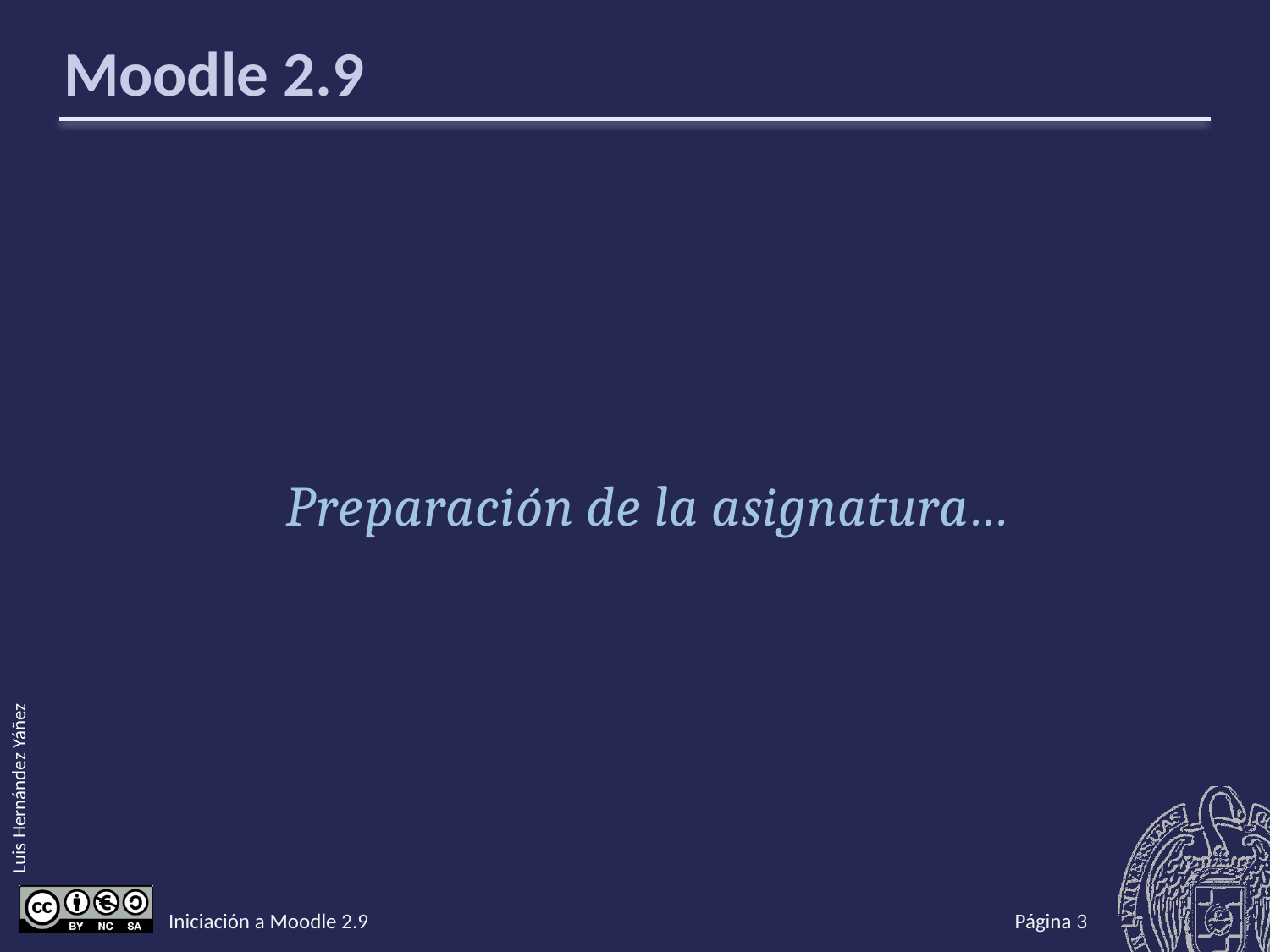

# Moodle 2.9
  Preparación de la asignatura…
Iniciación a Moodle 2.9
Página 3